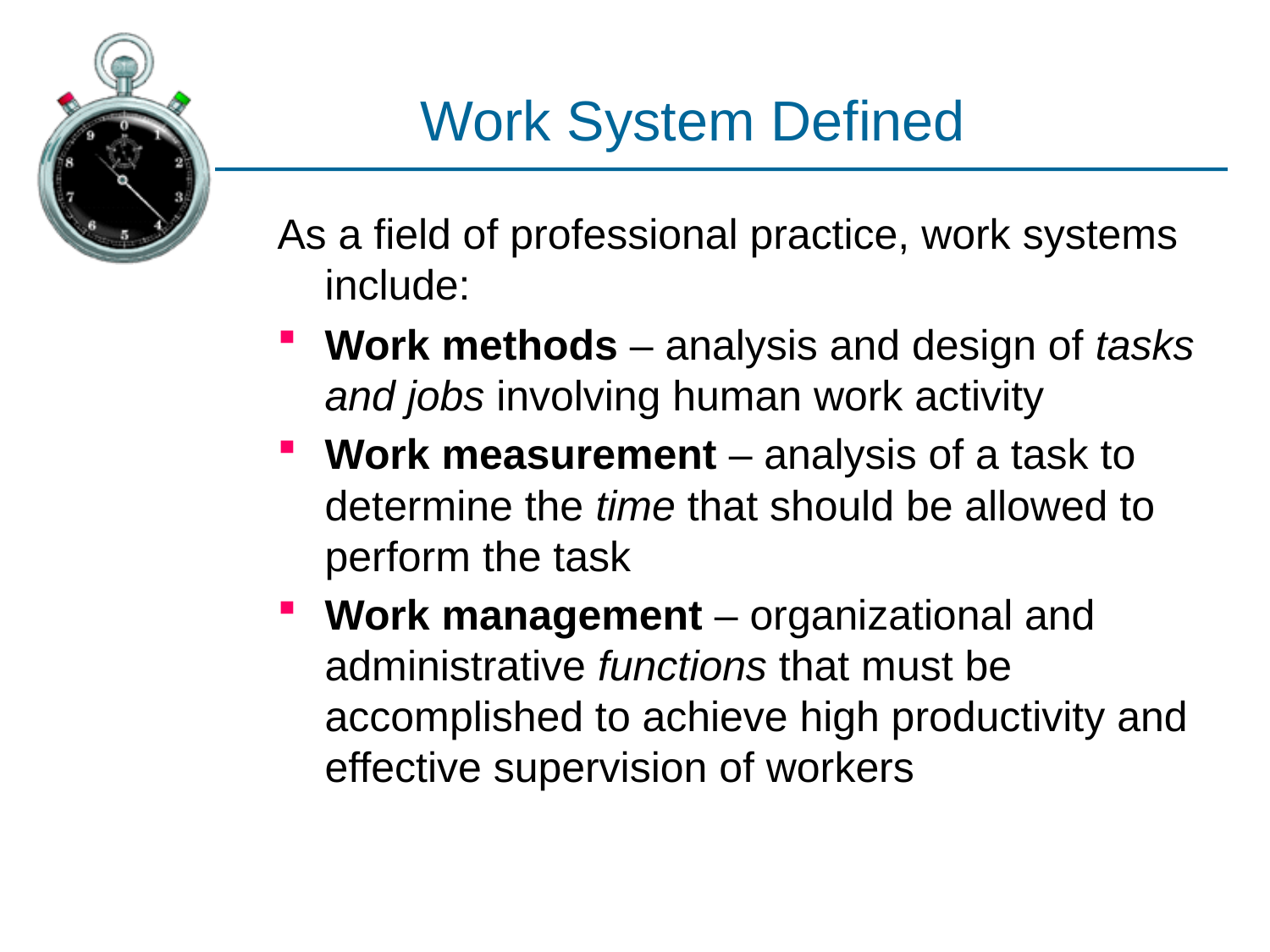

# Work System Defined
As a field of professional practice, work systems include:
Work methods – analysis and design of tasks and jobs involving human work activity
Work measurement – analysis of a task to determine the time that should be allowed to perform the task
Work management – organizational and administrative functions that must be accomplished to achieve high productivity and effective supervision of workers